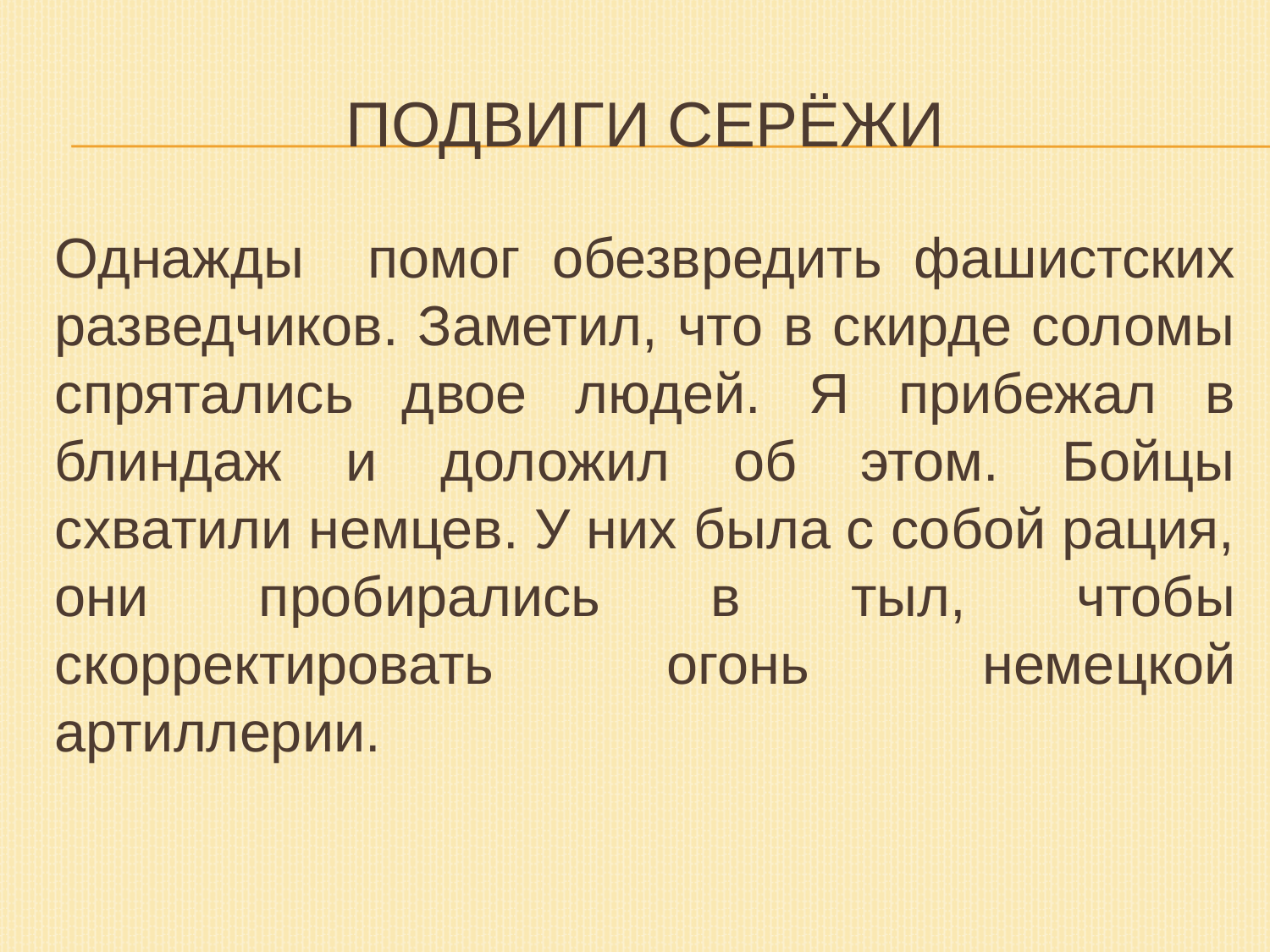

# Подвиги серёжи
Однажды  помог обезвредить фашистских разведчиков. Заметил, что в скирде соломы спрятались двое людей. Я прибежал в блиндаж и доложил об этом. Бойцы схватили немцев. У них была с собой рация, они пробирались в тыл, чтобы скорректировать огонь немецкой артиллерии.